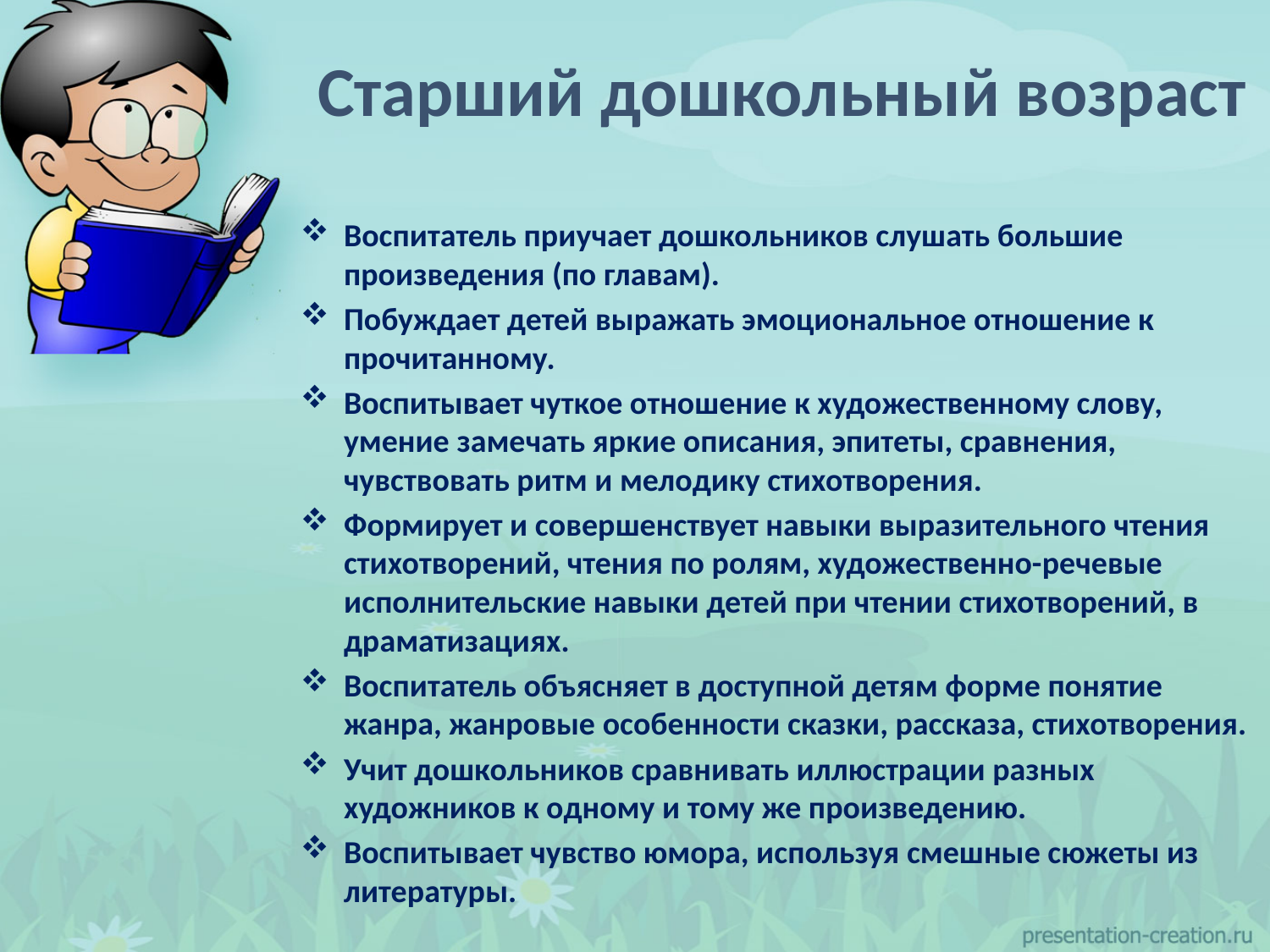

# Старший дошкольный возраст
Воспитатель приучает дошкольников слушать большие произведения (по главам).
Побуждает детей выражать эмоциональное отношение к прочитанному.
Воспитывает чуткое отношение к художественному слову, умение замечать яркие описания, эпитеты, сравнения, чувствовать ритм и мелодику стихотворения.
Формирует и совершенствует навыки выразительного чтения стихотворений, чтения по ролям, художественно-речевые исполнительские навыки детей при чтении стихотворений, в драматизациях.
Воспитатель объясняет в доступной детям форме понятие жанра, жанровые особенности сказки, рассказа, стихотворения.
Учит дошкольников сравнивать иллюстрации разных художников к одному и тому же произведению.
Воспитывает чувство юмора, используя смешные сюжеты из литературы.